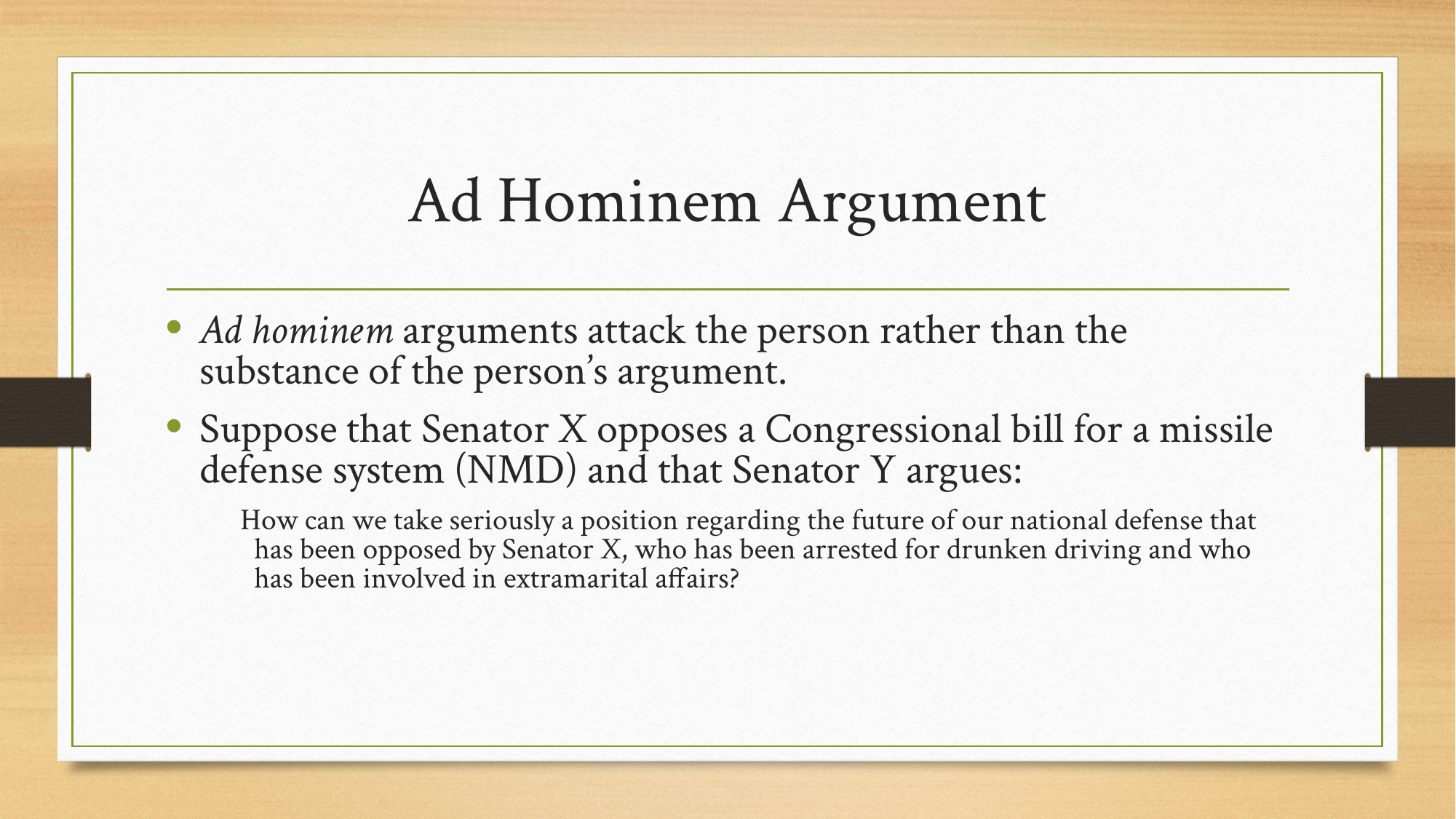

# Ad Hominem Argument
Ad hominem arguments attack the person rather than the substance of the person’s argument.
Suppose that Senator X opposes a Congressional bill for a missile defense system (NMD) and that Senator Y argues:
   How can we take seriously a position regarding the future of our national defense that has been opposed by Senator X, who has been arrested for drunken driving and who has been involved in extramarital affairs?